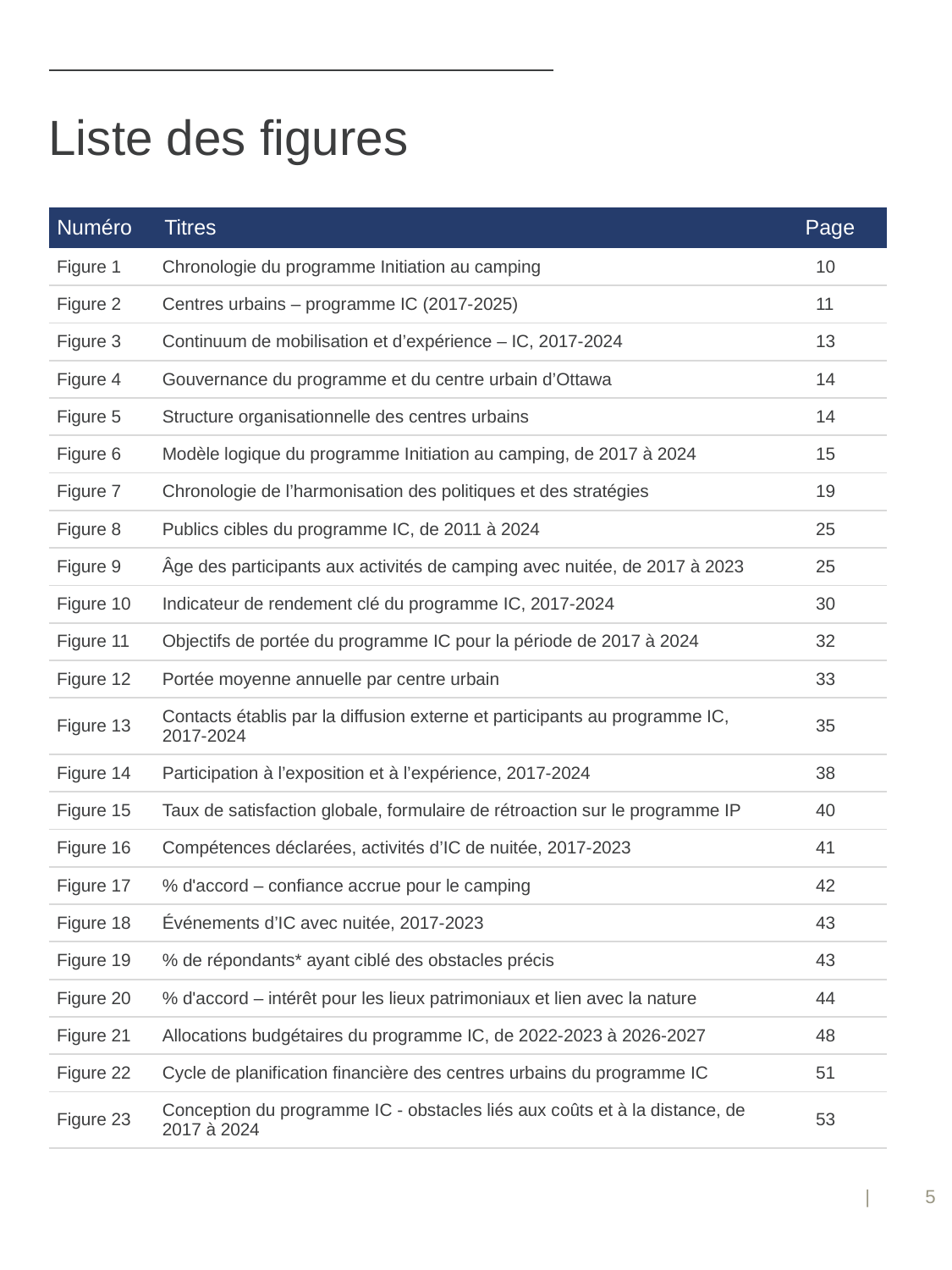

# Liste des figures
| Numéro | Titres | Page |
| --- | --- | --- |
| Figure 1 | Chronologie du programme Initiation au camping | 10 |
| Figure 2 | Centres urbains – programme IC (2017-2025) | 11 |
| Figure 3 | Continuum de mobilisation et d’expérience – IC, 2017-2024 | 13 |
| Figure 4 | Gouvernance du programme et du centre urbain d’Ottawa | 14 |
| Figure 5 | Structure organisationnelle des centres urbains | 14 |
| Figure 6 | Modèle logique du programme Initiation au camping, de 2017 à 2024 | 15 |
| Figure 7 | Chronologie de l’harmonisation des politiques et des stratégies | 19 |
| Figure 8 | Publics cibles du programme IC, de 2011 à 2024 | 25 |
| Figure 9 | Âge des participants aux activités de camping avec nuitée, de 2017 à 2023 | 25 |
| Figure 10 | Indicateur de rendement clé du programme IC, 2017-2024 | 30 |
| Figure 11 | Objectifs de portée du programme IC pour la période de 2017 à 2024 | 32 |
| Figure 12 | Portée moyenne annuelle par centre urbain | 33 |
| Figure 13 | Contacts établis par la diffusion externe et participants au programme IC, 2017-2024 | 35 |
| Figure 14 | Participation à l’exposition et à l’expérience, 2017-2024 | 38 |
| Figure 15 | Taux de satisfaction globale, formulaire de rétroaction sur le programme IP | 40 |
| Figure 16 | Compétences déclarées, activités d’IC de nuitée, 2017-2023 | 41 |
| Figure 17 | % d'accord – confiance accrue pour le camping | 42 |
| Figure 18 | Événements d’IC avec nuitée, 2017-2023 | 43 |
| Figure 19 | % de répondants\* ayant ciblé des obstacles précis | 43 |
| Figure 20 | % d'accord – intérêt pour les lieux patrimoniaux et lien avec la nature | 44 |
| Figure 21 | Allocations budgétaires du programme IC, de 2022-2023 à 2026-2027 | 48 |
| Figure 22 | Cycle de planification financière des centres urbains du programme IC | 51 |
| Figure 23 | Conception du programme IC - obstacles liés aux coûts et à la distance, de 2017 à 2024 | 53 |